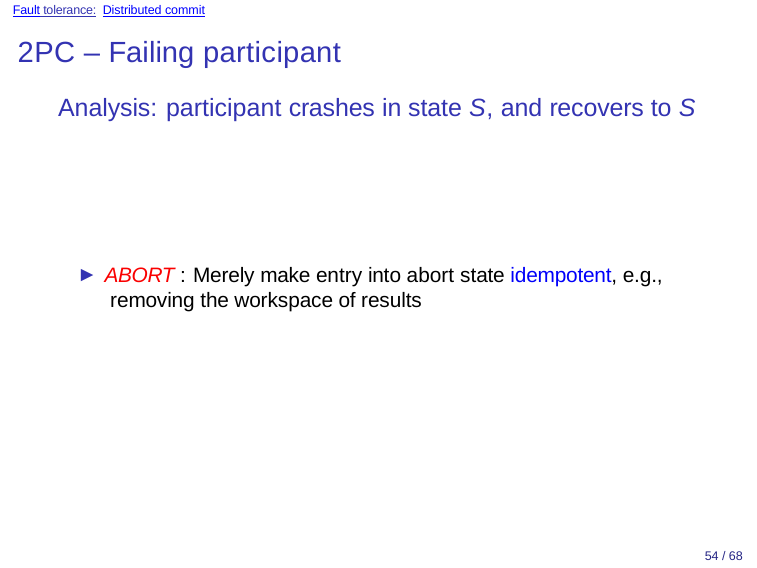

Fault tolerance: Distributed commit
# 2PC – Failing participant
Analysis: participant crashes in state S, and recovers to S
ABORT : Merely make entry into abort state idempotent, e.g.,  removing the workspace of results
54 / 68